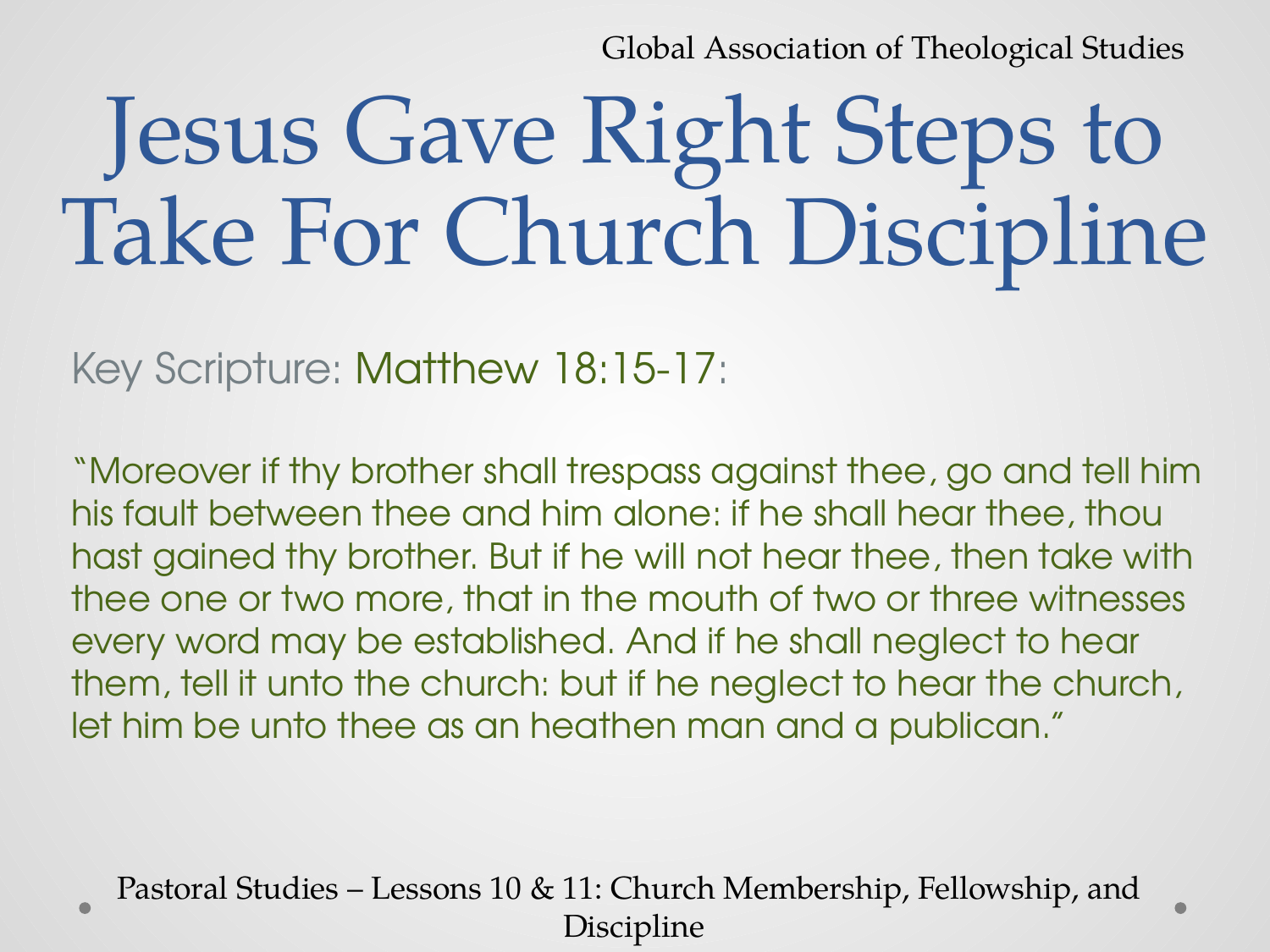

Global Association of Theological Studies
# Jesus Gave Right Steps to Take For Church Discipline
Key Scripture: Matthew 18:15-17:

“Moreover if thy brother shall trespass against thee, go and tell him his fault between thee and him alone: if he shall hear thee, thou hast gained thy brother. But if he wiII not hear thee, then take with thee one or two more, that in the mouth of two or three witnesses every word may be established. And if he shall neglect to hear them, tell it unto the church: but if he neglect to hear the church, let him be unto thee as an heathen man and a publican.”
Pastoral Studies – Lessons 10 & 11: Church Membership, Fellowship, and  Discipline